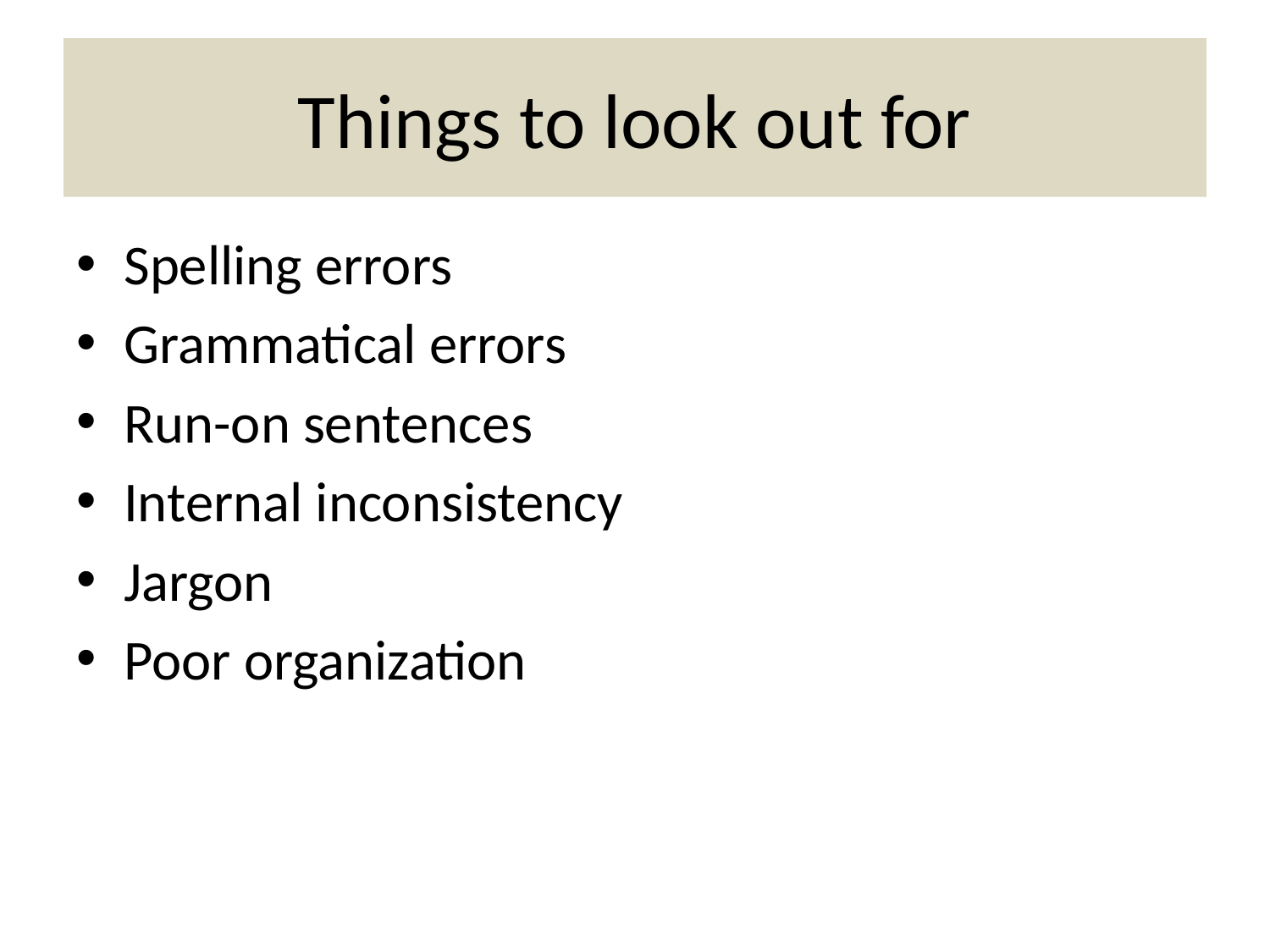

# Things to look out for
Spelling errors
Grammatical errors
Run-on sentences
Internal inconsistency
Jargon
Poor organization